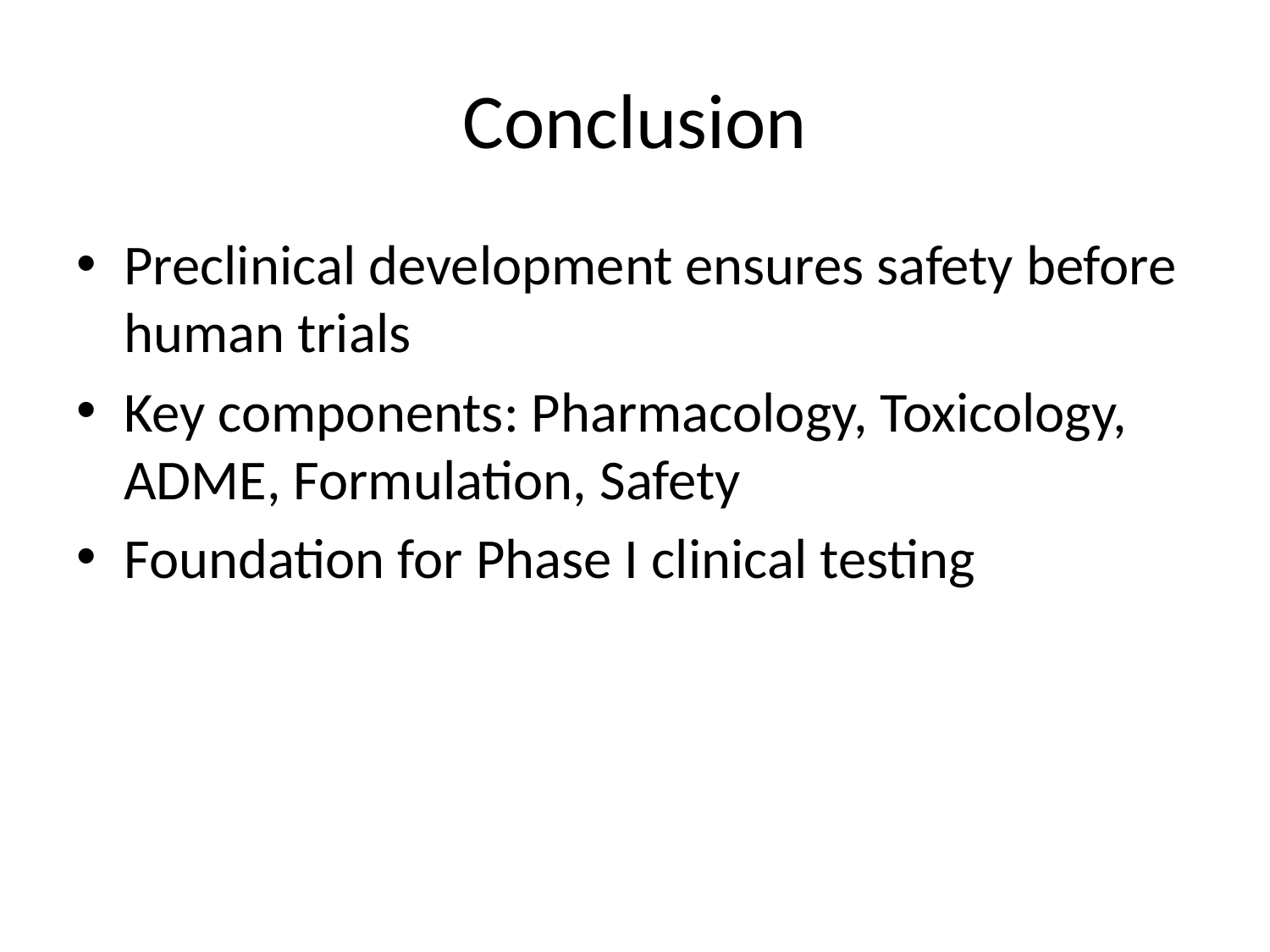

# Conclusion
Preclinical development ensures safety before human trials
Key components: Pharmacology, Toxicology, ADME, Formulation, Safety
Foundation for Phase I clinical testing